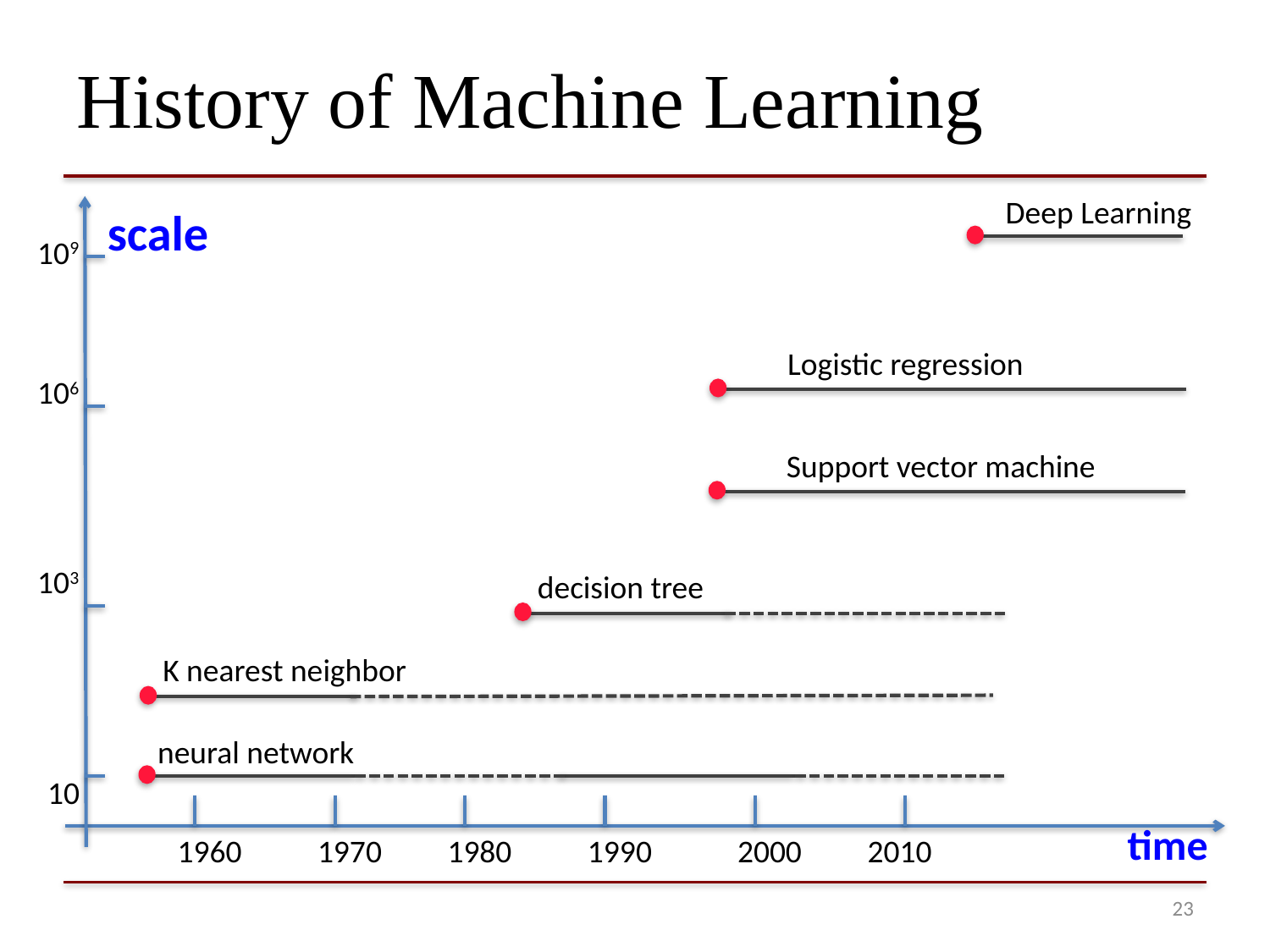

# History of Machine Learning
Deep Learning
scale
109

Logistic regression
106

Support vector machine

103
decision tree

K nearest neighbor

neural network

10

time
1960
1970
1980
1990
2000
2010
23